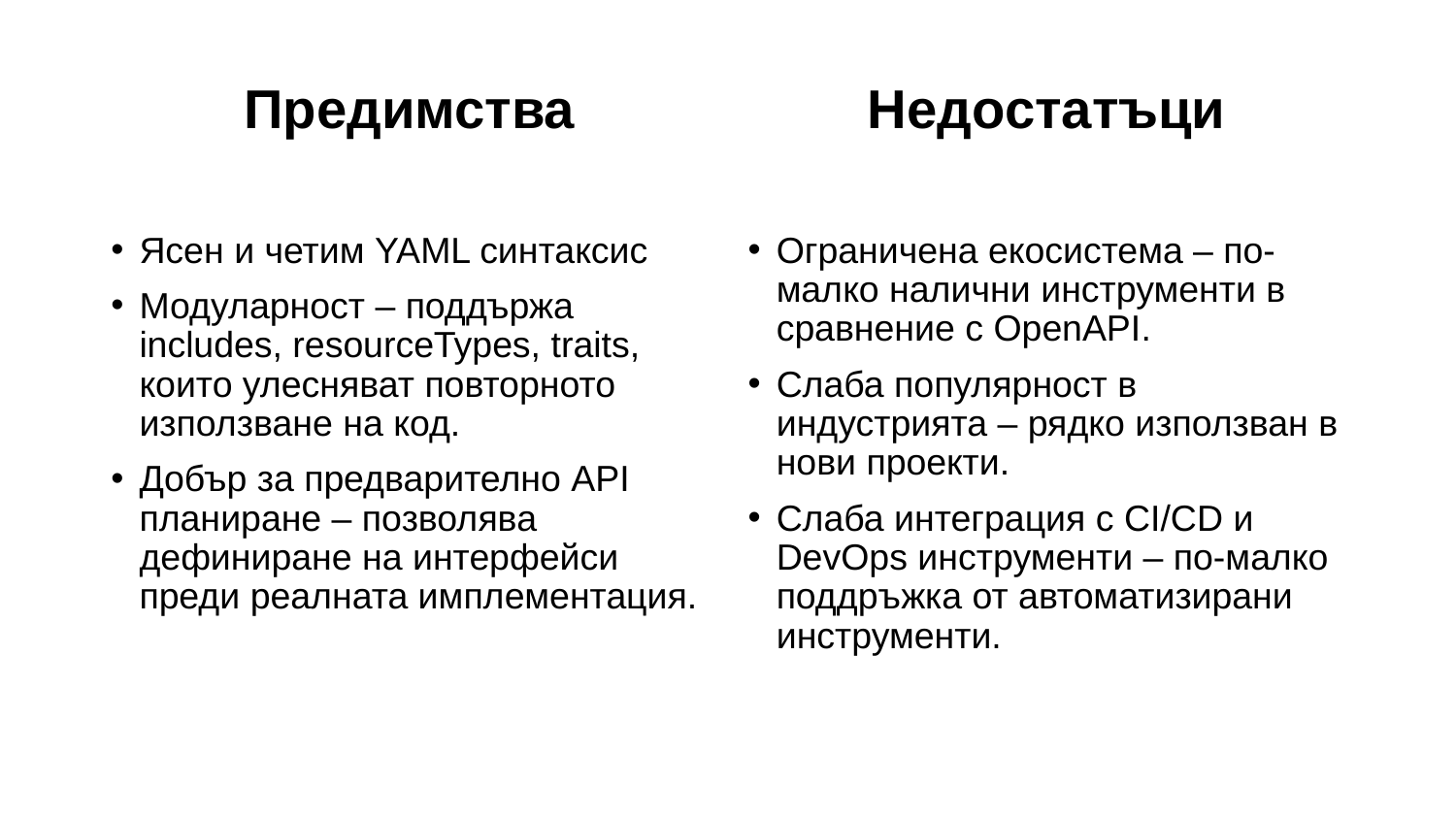

Предимства

Ясен и четим YAML синтаксис
Модуларност – поддържа includes, resourceTypes, traits, които улесняват повторното използване на код.
Добър за предварително API планиране – позволява дефиниране на интерфейси преди реалната имплементация.
Недостатъци

Ограничена екосистема – по-малко налични инструменти в сравнение с OpenAPI.
Слаба популярност в индустрията – рядко използван в нови проекти.
Слаба интеграция с CI/CD и DevOps инструменти – по-малко поддръжка от автоматизирани инструменти.